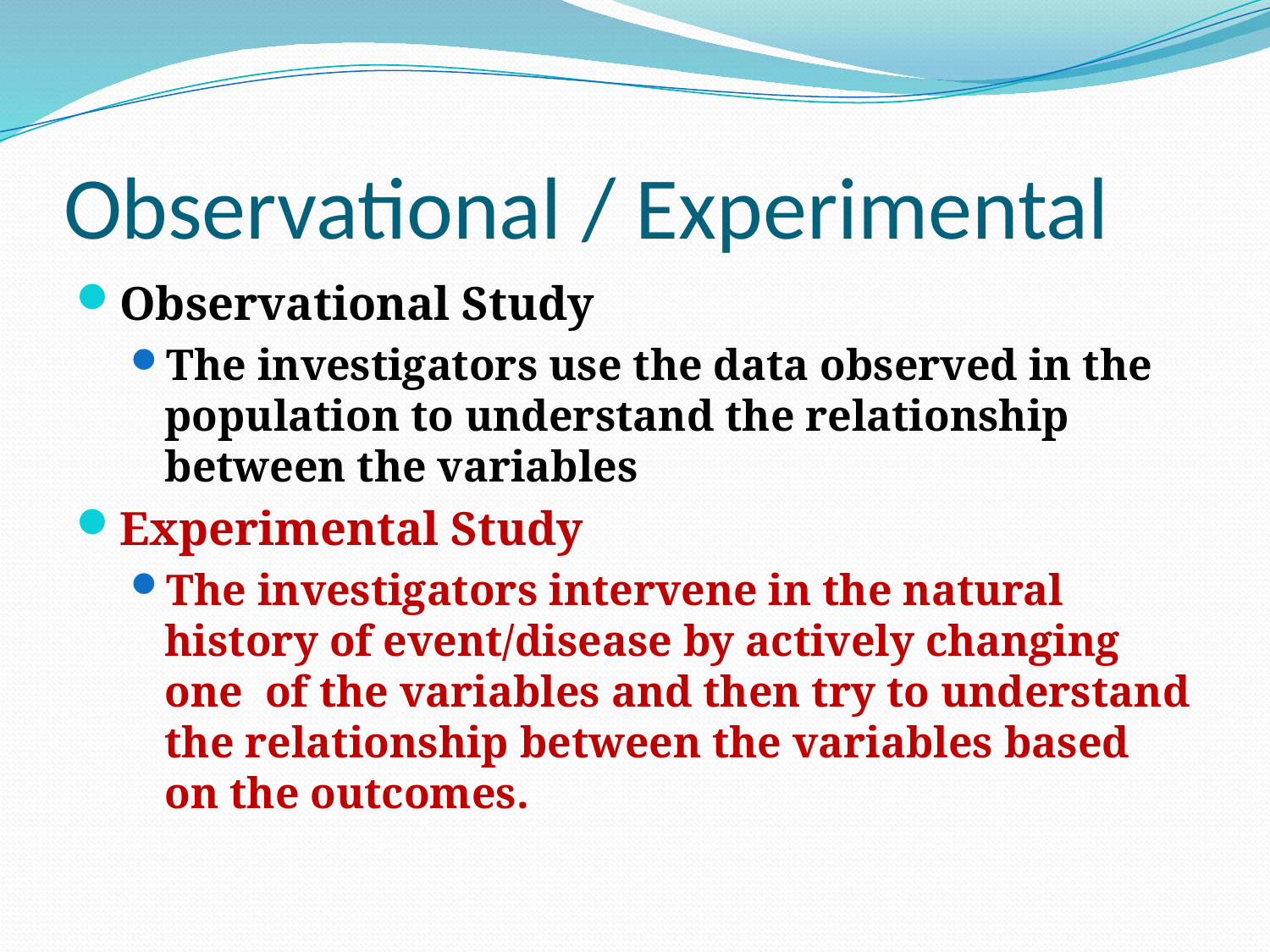

# Observational / Experimental
Observational Study
The investigators use the data observed in the population to understand the relationship between the variables
Experimental Study
The investigators intervene in the natural history of event/disease by actively changing one  of the variables and then try to understand the relationship between the variables based on the outcomes.